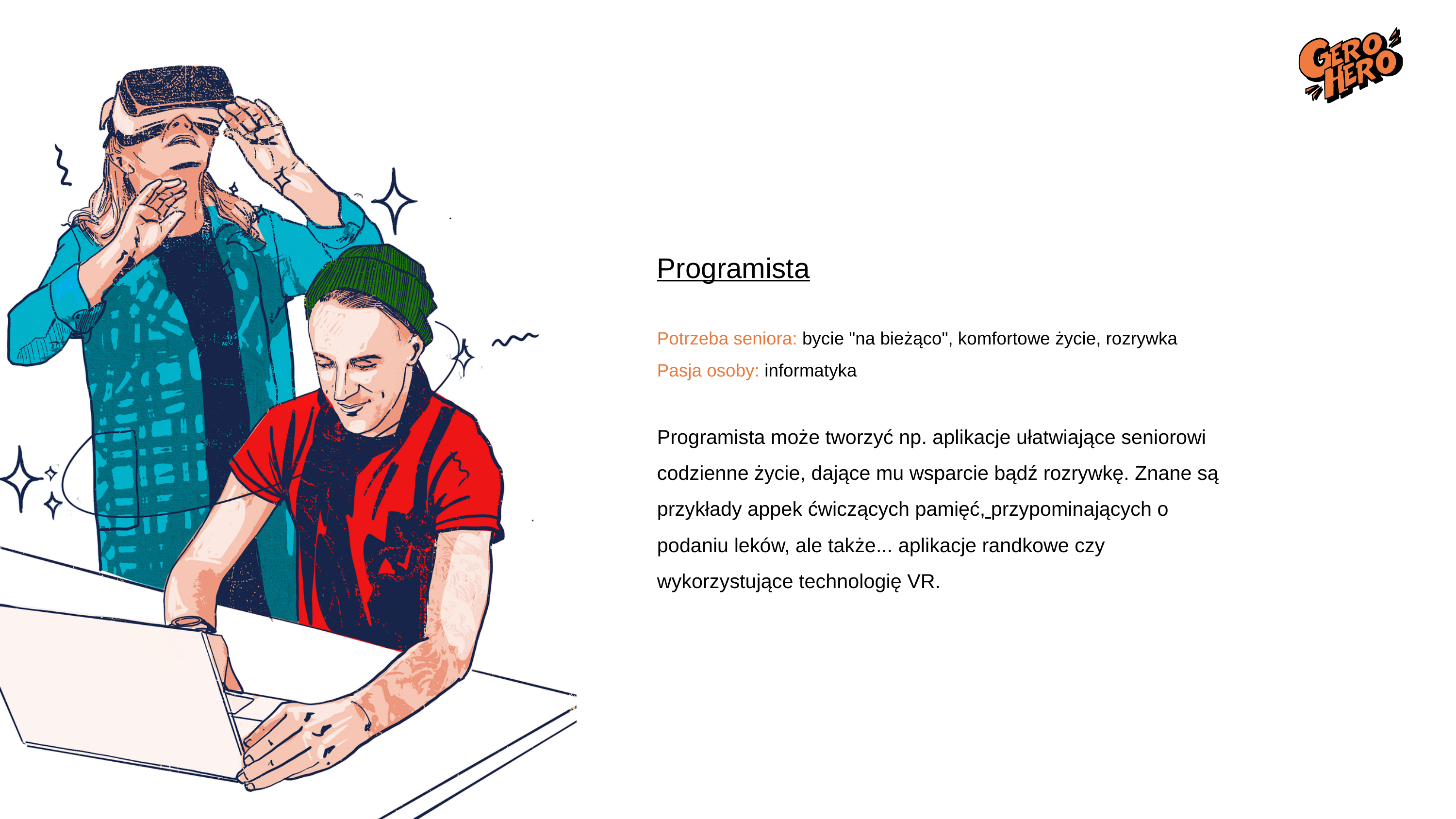

programista

Programista

Potrzeba seniora: bycie "na bieżąco", komfortowe życie, rozrywka
Pasja osoby: informatyka

Programista może tworzyć np. aplikacje ułatwiające seniorowi codzienne życie, dające mu wsparcie bądź rozrywkę. Znane są przykłady appek ćwiczących pamięć, przypominających o podaniu leków, ale także... aplikacje randkowe czy wykorzystujące technologię VR.